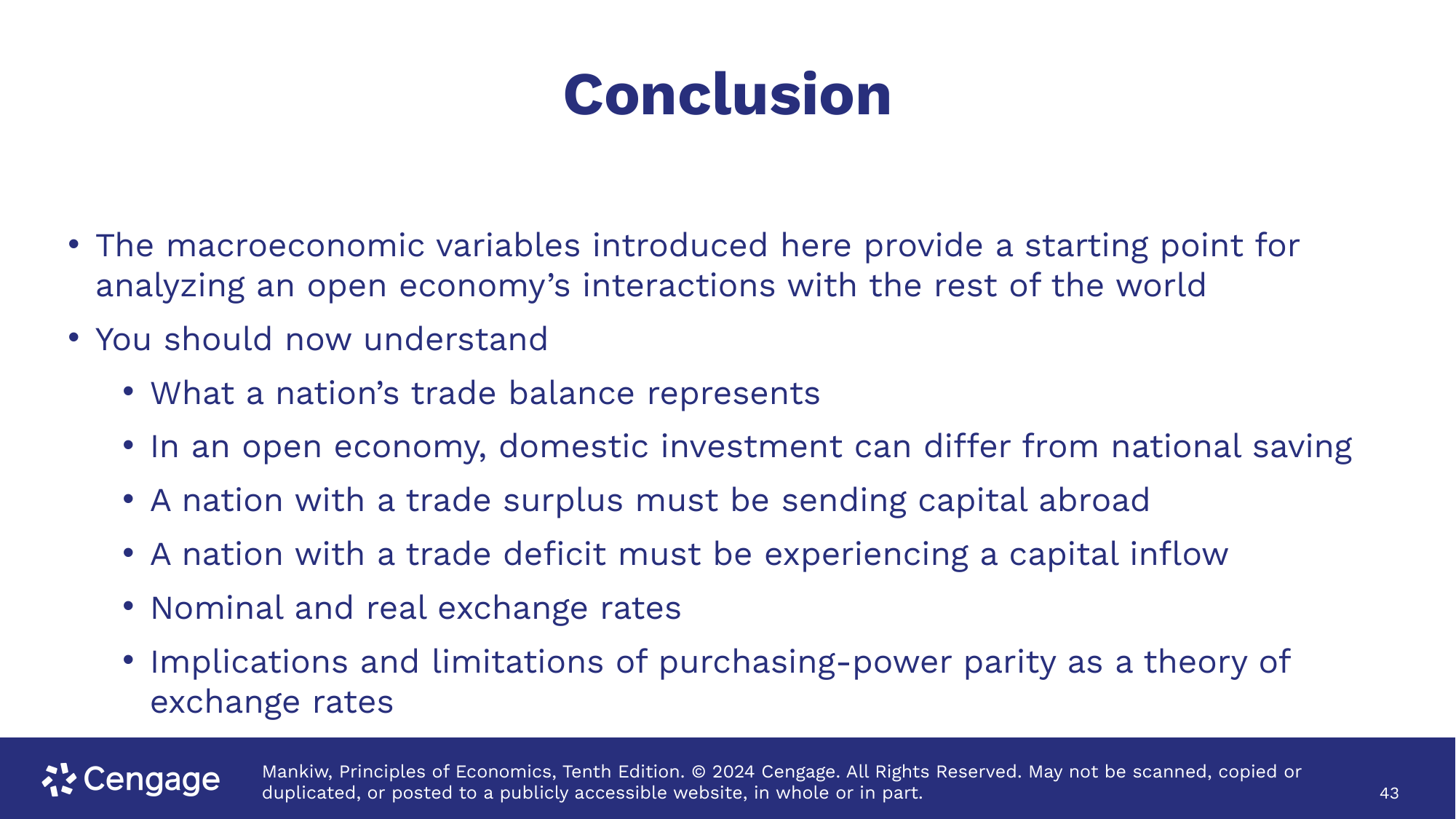

# Conclusion
The macroeconomic variables introduced here provide a starting point for analyzing an open economy’s interactions with the rest of the world
You should now understand
What a nation’s trade balance represents
In an open economy, domestic investment can differ from national saving
A nation with a trade surplus must be sending capital abroad
A nation with a trade deficit must be experiencing a capital inflow
Nominal and real exchange rates
Implications and limitations of purchasing-power parity as a theory of exchange rates